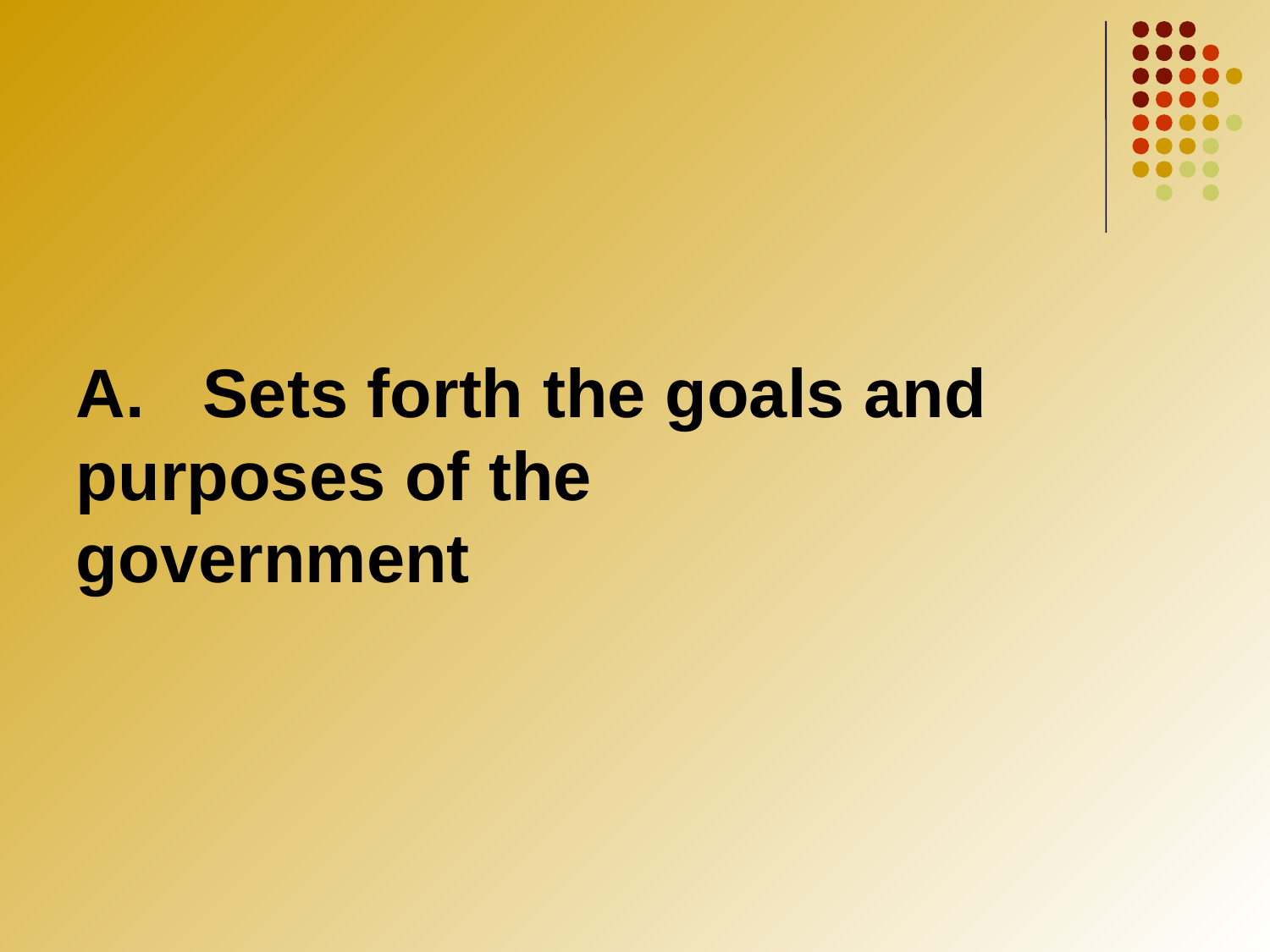

A.	Sets forth the goals and 	purposes of the 	government